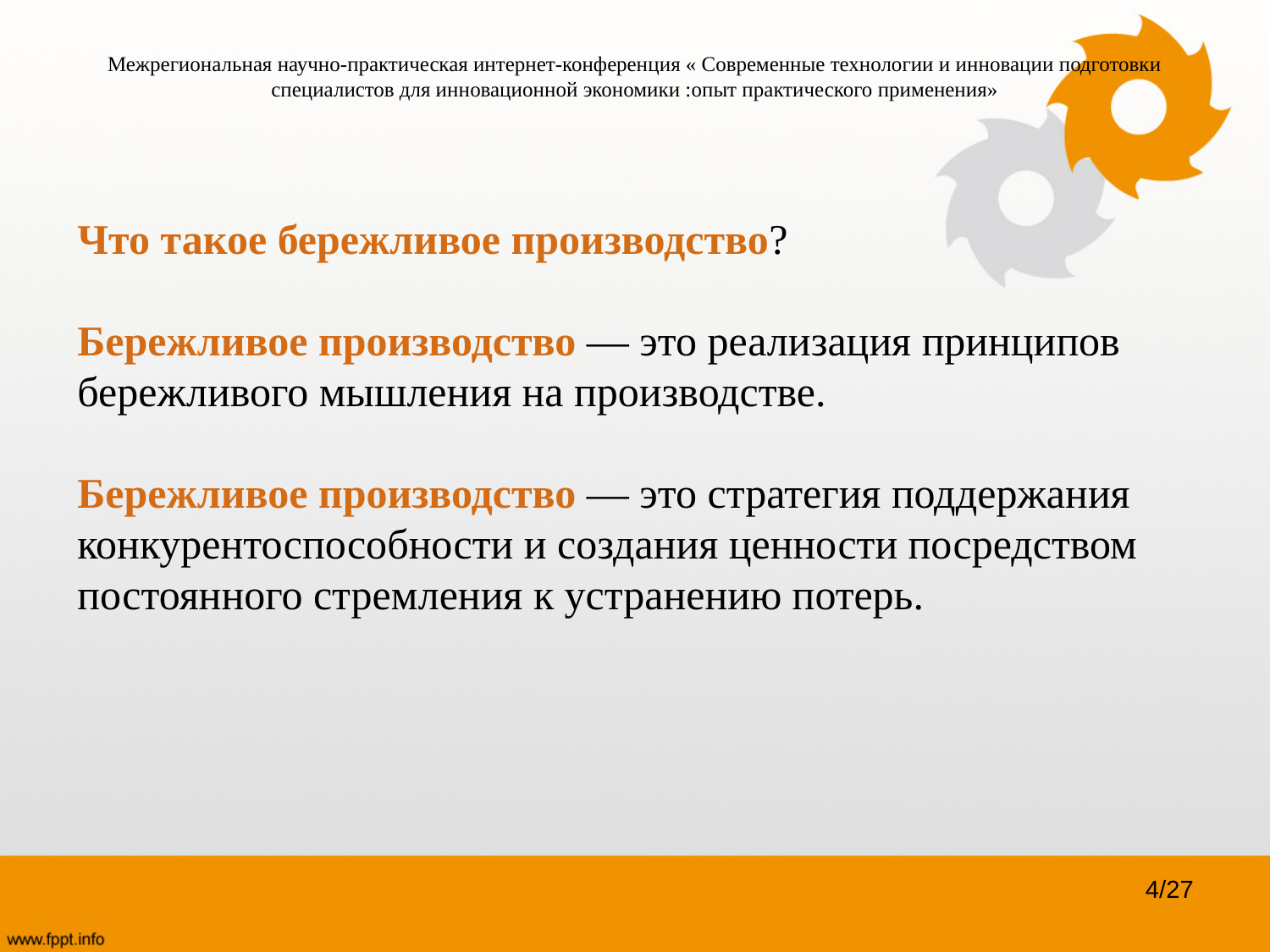

# Межрегиональная научно-практическая интернет-конференция « Современные технологии и инновации подготовки специалистов для инновационной экономики :опыт практического применения»
Что такое бережливое производство?

Бережливое производство ― это реализация принципов бережливого мышления на производстве.

Бережливое производство ― это стратегия поддержания конкурентоспособности и создания ценности посредством постоянного стремления к устранению потерь.
4/27